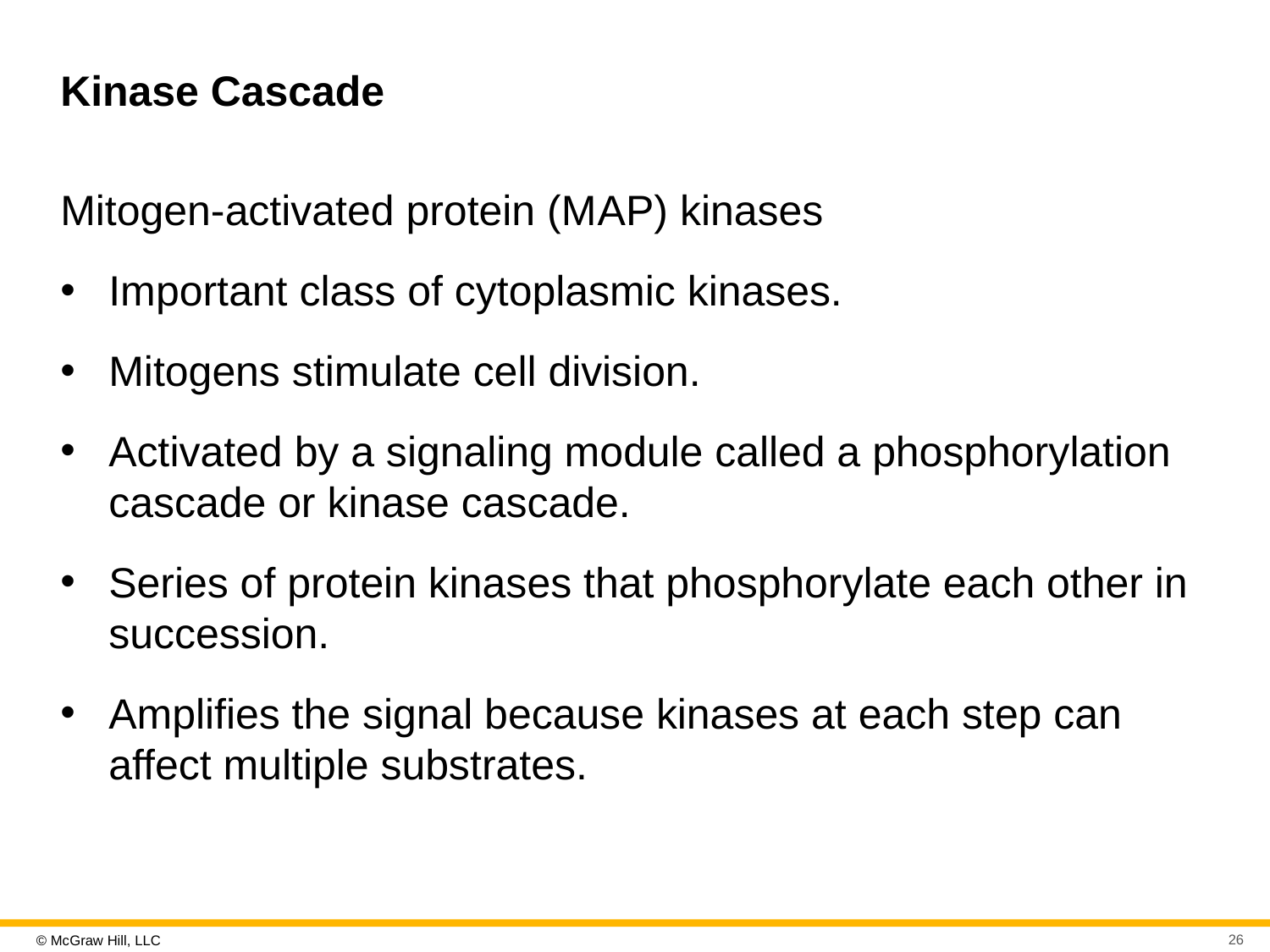

# Kinase Cascade
Mitogen-activated protein (M A P) kinases
Important class of cytoplasmic kinases.
Mitogens stimulate cell division.
Activated by a signaling module called a phosphorylation cascade or kinase cascade.
Series of protein kinases that phosphorylate each other in succession.
Amplifies the signal because kinases at each step can affect multiple substrates.
26